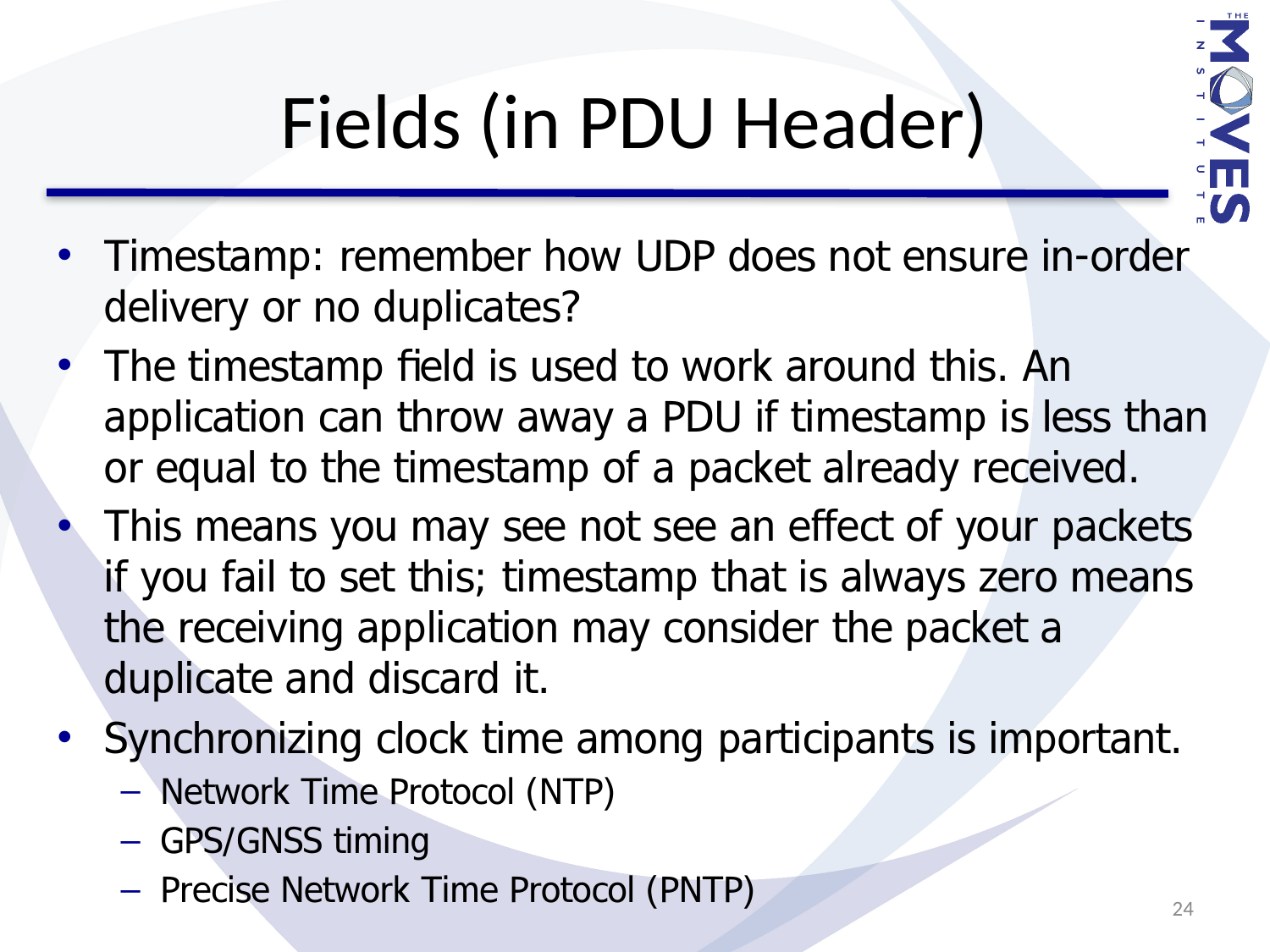

# Fields (in PDU Header)
Timestamp: remember how UDP does not ensure in-order delivery or no duplicates?
The timestamp field is used to work around this. An application can throw away a PDU if timestamp is less than or equal to the timestamp of a packet already received.
This means you may see not see an effect of your packets if you fail to set this; timestamp that is always zero means the receiving application may consider the packet a duplicate and discard it.
Synchronizing clock time among participants is important.
Network Time Protocol (NTP)
GPS/GNSS timing
Precise Network Time Protocol (PNTP)
24